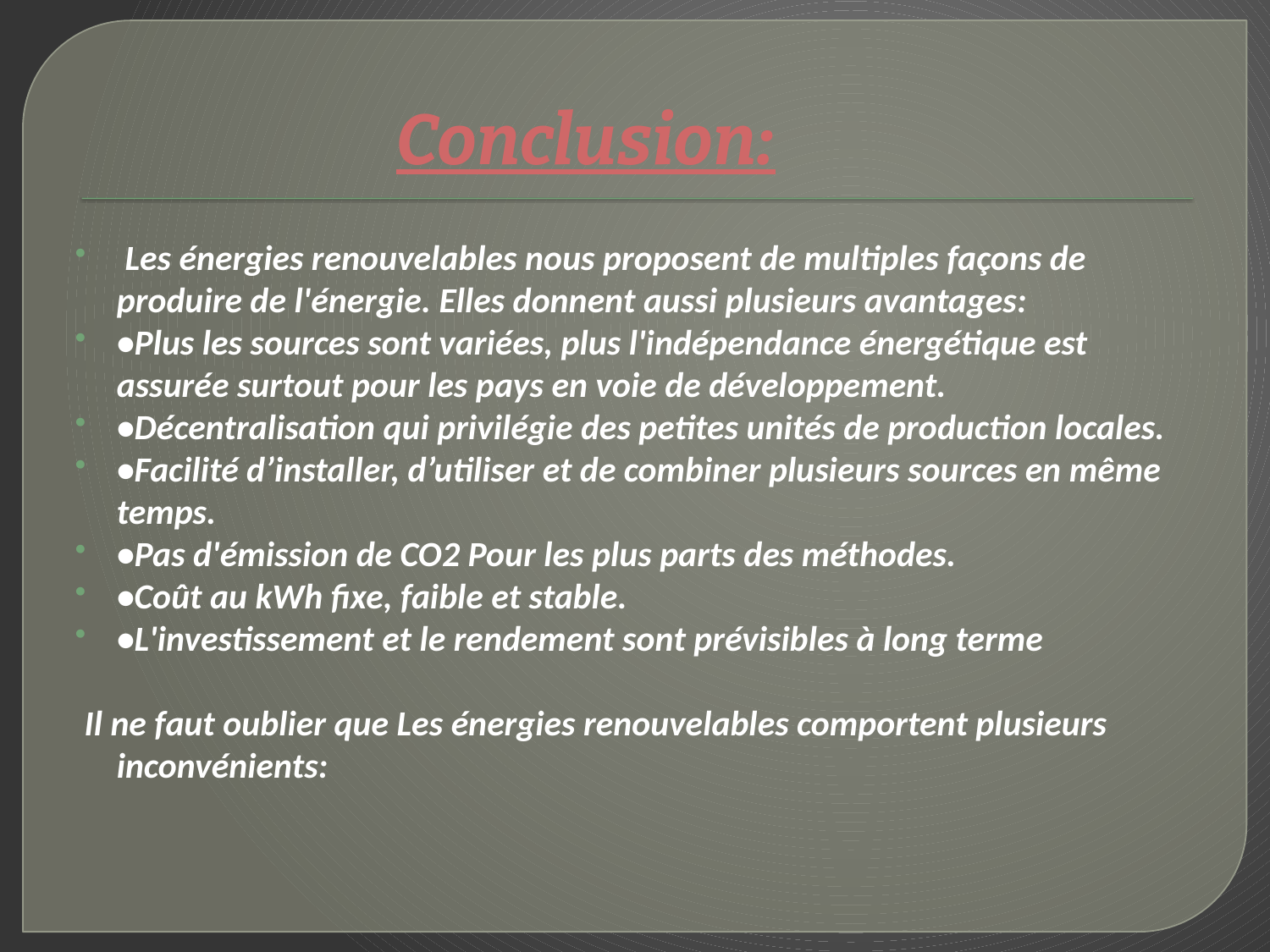

# Conclusion:
 Les énergies renouvelables nous proposent de multiples façons de produire de l'énergie. Elles donnent aussi plusieurs avantages:
•Plus les sources sont variées, plus l'indépendance énergétique est assurée surtout pour les pays en voie de développement.
•Décentralisation qui privilégie des petites unités de production locales.
•Facilité d’installer, d’utiliser et de combiner plusieurs sources en même temps.
•Pas d'émission de CO2 Pour les plus parts des méthodes.
•Coût au kWh fixe, faible et stable.
•L'investissement et le rendement sont prévisibles à long terme

 Il ne faut oublier que Les énergies renouvelables comportent plusieurs inconvénients: